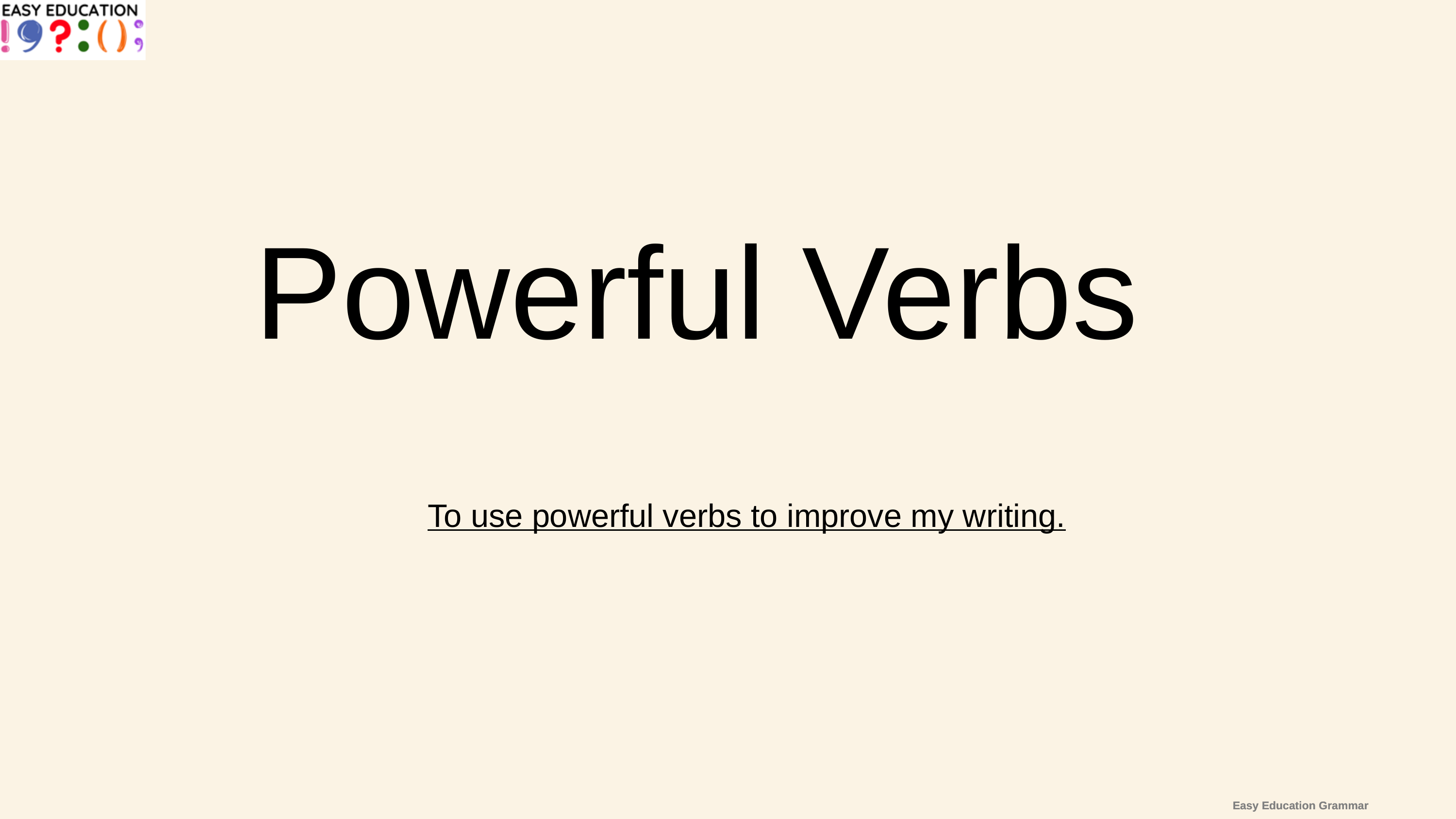

Powerful Verbs
To use powerful verbs to improve my writing.